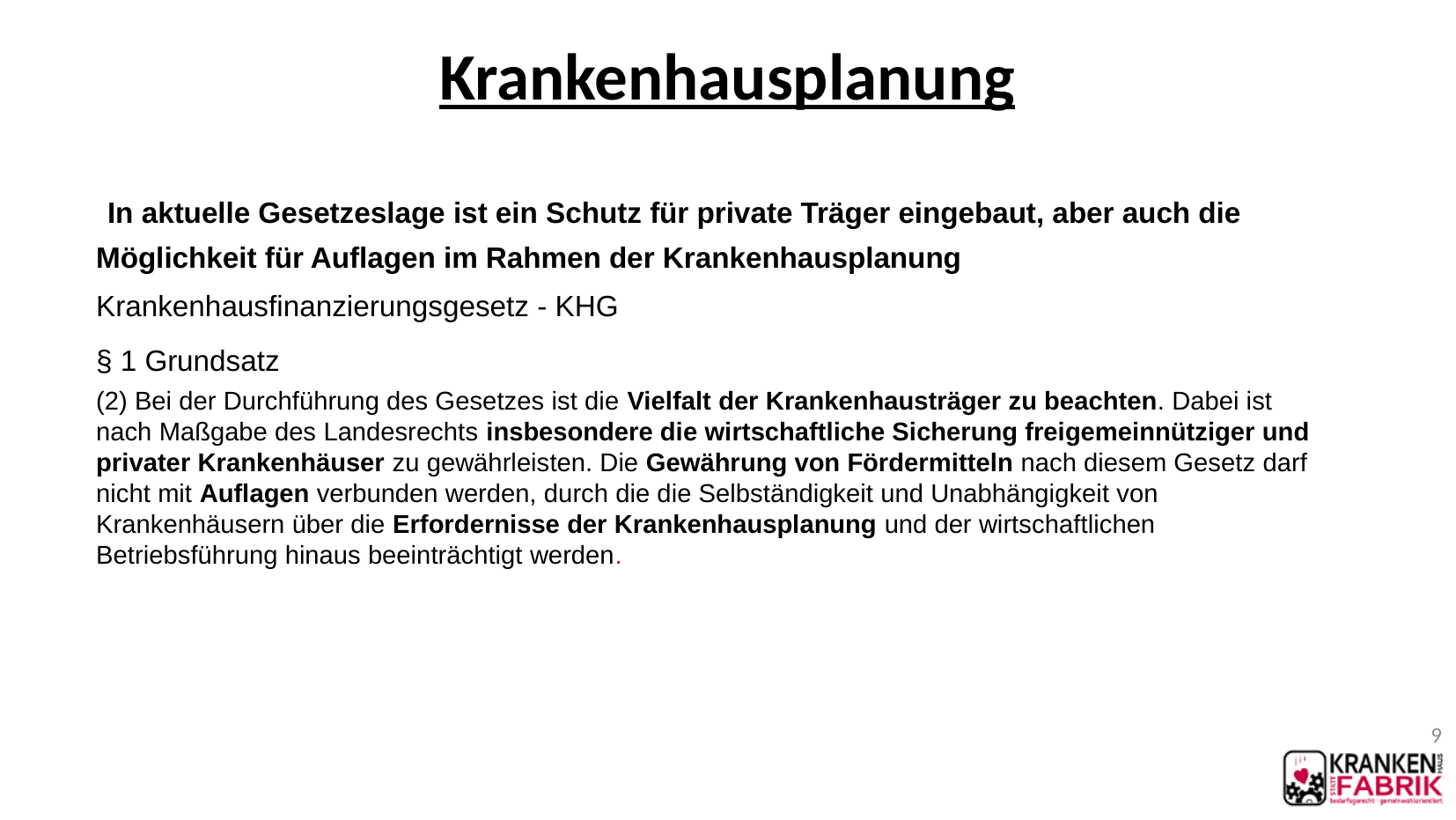

Krankenhausplanung
 In aktuelle Gesetzeslage ist ein Schutz für private Träger eingebaut, aber auch die Möglichkeit für Auflagen im Rahmen der Krankenhausplanung
Krankenhausfinanzierungsgesetz - KHG
§ 1 Grundsatz
(2) Bei der Durchführung des Gesetzes ist die Vielfalt der Krankenhausträger zu beachten. Dabei ist nach Maßgabe des Landesrechts insbesondere die wirtschaftliche Sicherung freigemeinnütziger und privater Krankenhäuser zu gewährleisten. Die Gewährung von Fördermitteln nach diesem Gesetz darf nicht mit Auflagen verbunden werden, durch die die Selbständigkeit und Unabhängigkeit von Krankenhäusern über die Erfordernisse der Krankenhausplanung und der wirtschaftlichen Betriebsführung hinaus beeinträchtigt werden.

9